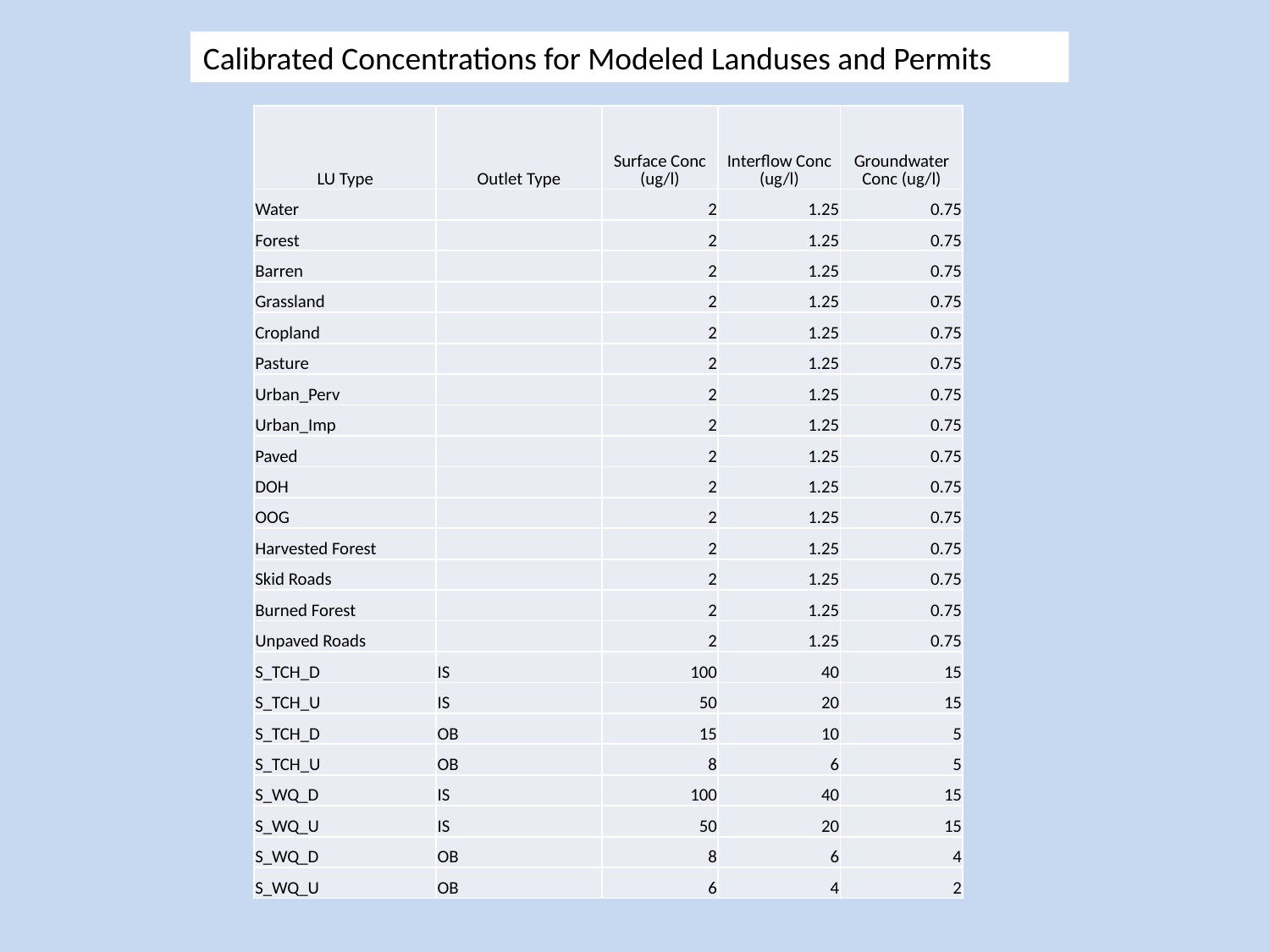

Calibrated Concentrations for Modeled Landuses and Permits
| LU Type | Outlet Type | Surface Conc (ug/l) | Interflow Conc (ug/l) | Groundwater Conc (ug/l) |
| --- | --- | --- | --- | --- |
| Water |  | 2 | 1.25 | 0.75 |
| Forest |  | 2 | 1.25 | 0.75 |
| Barren |  | 2 | 1.25 | 0.75 |
| Grassland |  | 2 | 1.25 | 0.75 |
| Cropland |  | 2 | 1.25 | 0.75 |
| Pasture |  | 2 | 1.25 | 0.75 |
| Urban\_Perv |  | 2 | 1.25 | 0.75 |
| Urban\_Imp |  | 2 | 1.25 | 0.75 |
| Paved |  | 2 | 1.25 | 0.75 |
| DOH |  | 2 | 1.25 | 0.75 |
| OOG |  | 2 | 1.25 | 0.75 |
| Harvested Forest |  | 2 | 1.25 | 0.75 |
| Skid Roads |  | 2 | 1.25 | 0.75 |
| Burned Forest |  | 2 | 1.25 | 0.75 |
| Unpaved Roads |  | 2 | 1.25 | 0.75 |
| S\_TCH\_D | IS | 100 | 40 | 15 |
| S\_TCH\_U | IS | 50 | 20 | 15 |
| S\_TCH\_D | OB | 15 | 10 | 5 |
| S\_TCH\_U | OB | 8 | 6 | 5 |
| S\_WQ\_D | IS | 100 | 40 | 15 |
| S\_WQ\_U | IS | 50 | 20 | 15 |
| S\_WQ\_D | OB | 8 | 6 | 4 |
| S\_WQ\_U | OB | 6 | 4 | 2 |